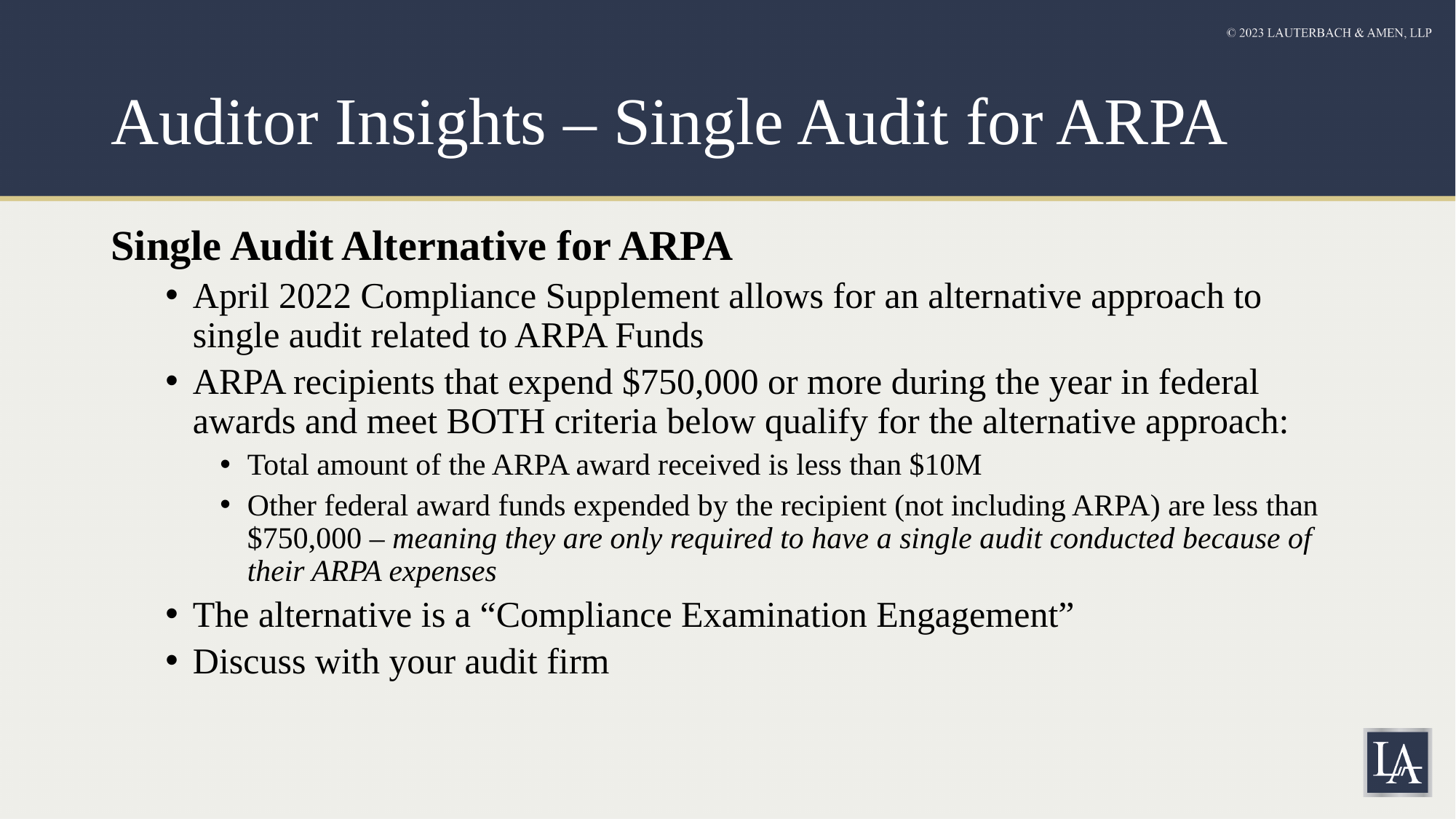

# Auditor Insights – Single Audit for ARPA
Single Audit Alternative for ARPA
April 2022 Compliance Supplement allows for an alternative approach to single audit related to ARPA Funds
ARPA recipients that expend $750,000 or more during the year in federal awards and meet BOTH criteria below qualify for the alternative approach:
Total amount of the ARPA award received is less than $10M
Other federal award funds expended by the recipient (not including ARPA) are less than $750,000 – meaning they are only required to have a single audit conducted because of their ARPA expenses
The alternative is a “Compliance Examination Engagement”
Discuss with your audit firm
24